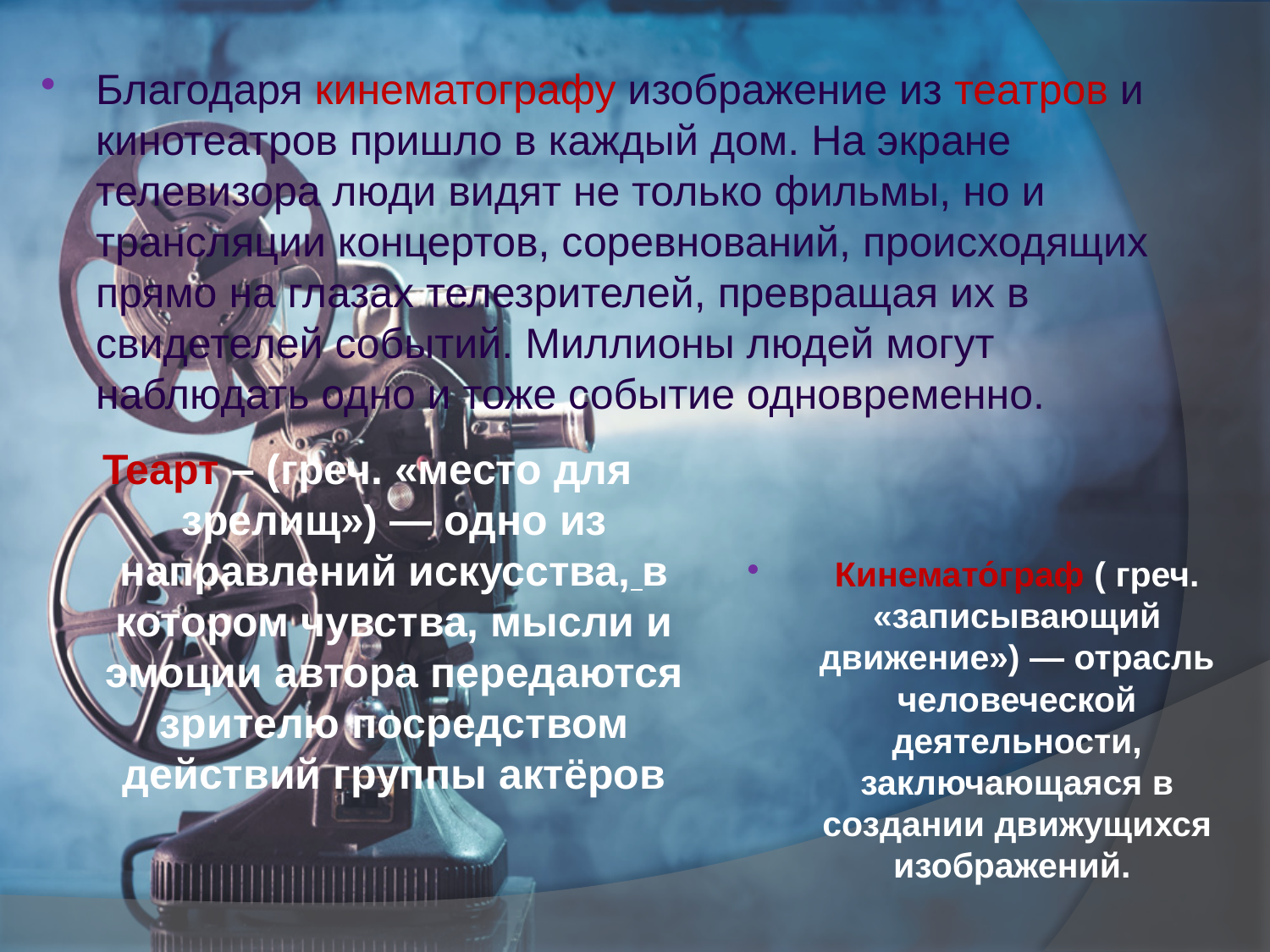

Благодаря кинематографу изображение из театров и кинотеатров пришло в каждый дом. На экране телевизора люди видят не только фильмы, но и трансляции концертов, соревнований, происходящих прямо на глазах телезрителей, превращая их в свидетелей событий. Миллионы людей могут наблюдать одно и тоже событие одновременно.
Теарт – (греч. «место для зрелищ») — одно из направлений искусства, в котором чувства, мысли и эмоции автора передаются зрителю посредством действий группы актёров
Кинемато́граф ( греч. «записывающий движение») — отрасль человеческой деятельности, заключающаяся в создании движущихся изображений.